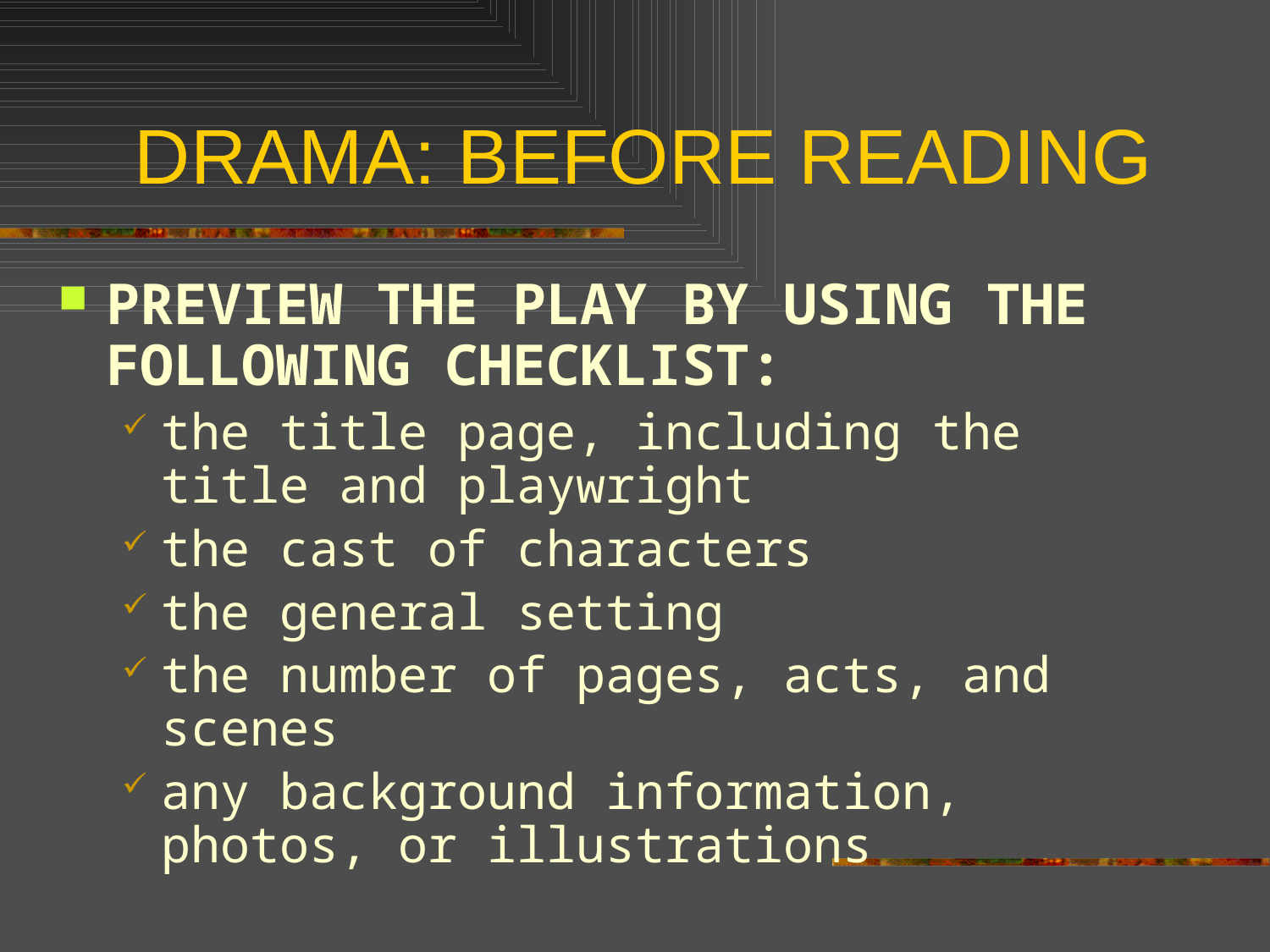

# DRAMA: BEFORE READING
PREVIEW THE PLAY BY USING THE FOLLOWING CHECKLIST:
the title page, including the title and playwright
the cast of characters
the general setting
the number of pages, acts, and scenes
any background information, photos, or illustrations